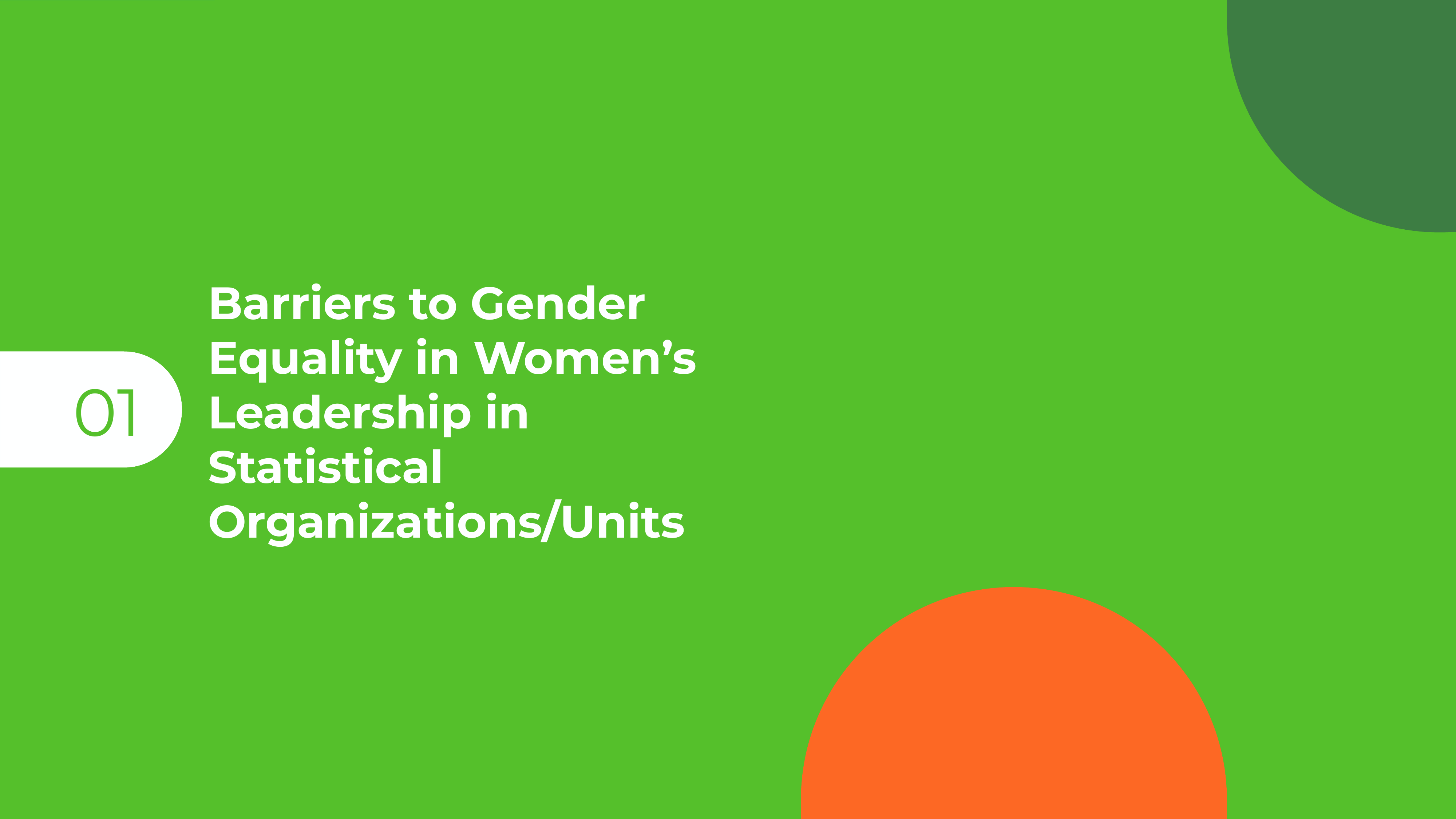

Barriers to Gender Equality in Women’s Leadership in Statistical Organizations/Units
01